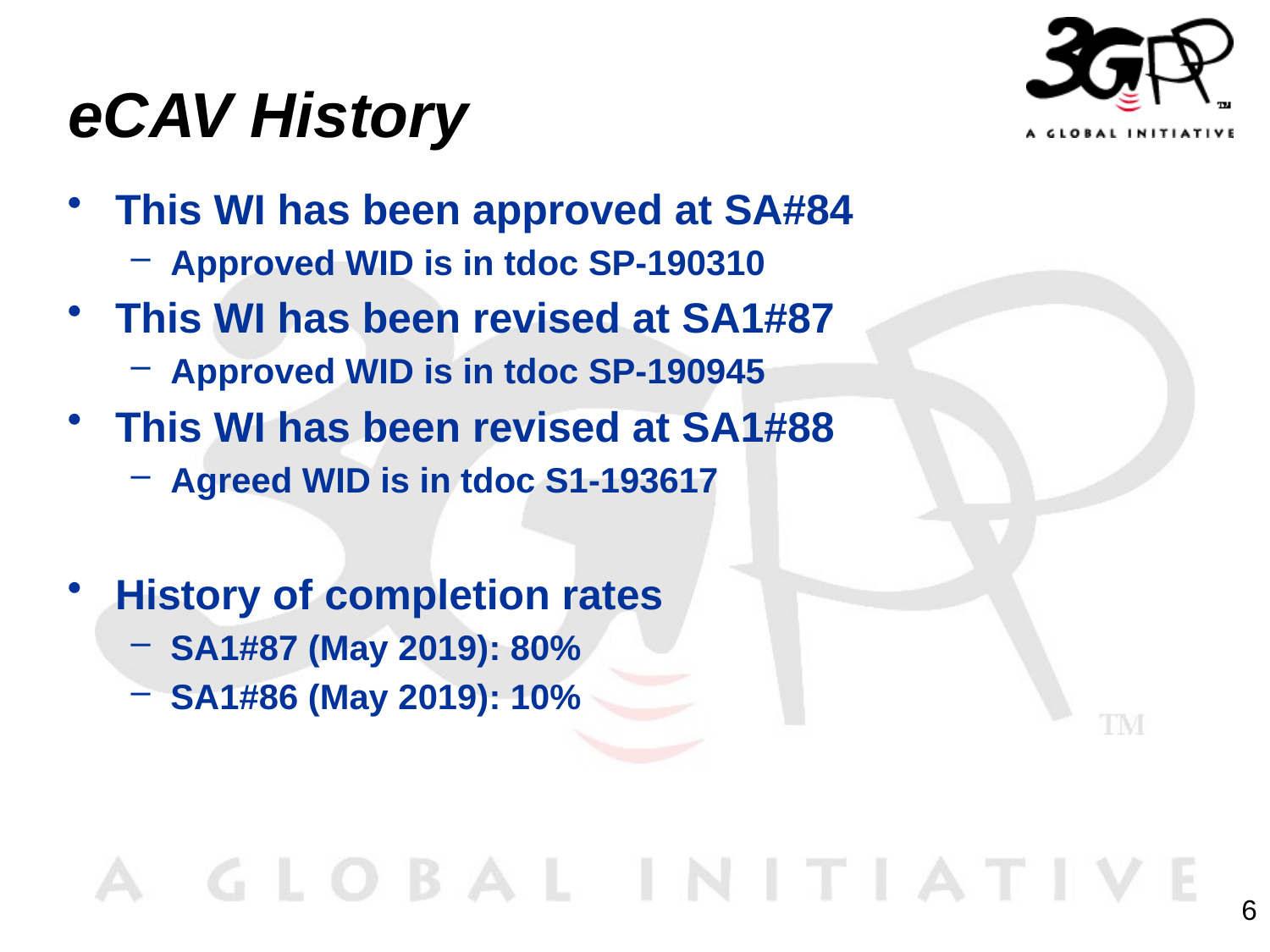

# eCAV History
This WI has been approved at SA#84
Approved WID is in tdoc SP-190310
This WI has been revised at SA1#87
Approved WID is in tdoc SP-190945
This WI has been revised at SA1#88
Agreed WID is in tdoc S1-193617

History of completion rates
SA1#87 (May 2019): 80%
SA1#86 (May 2019): 10%
6